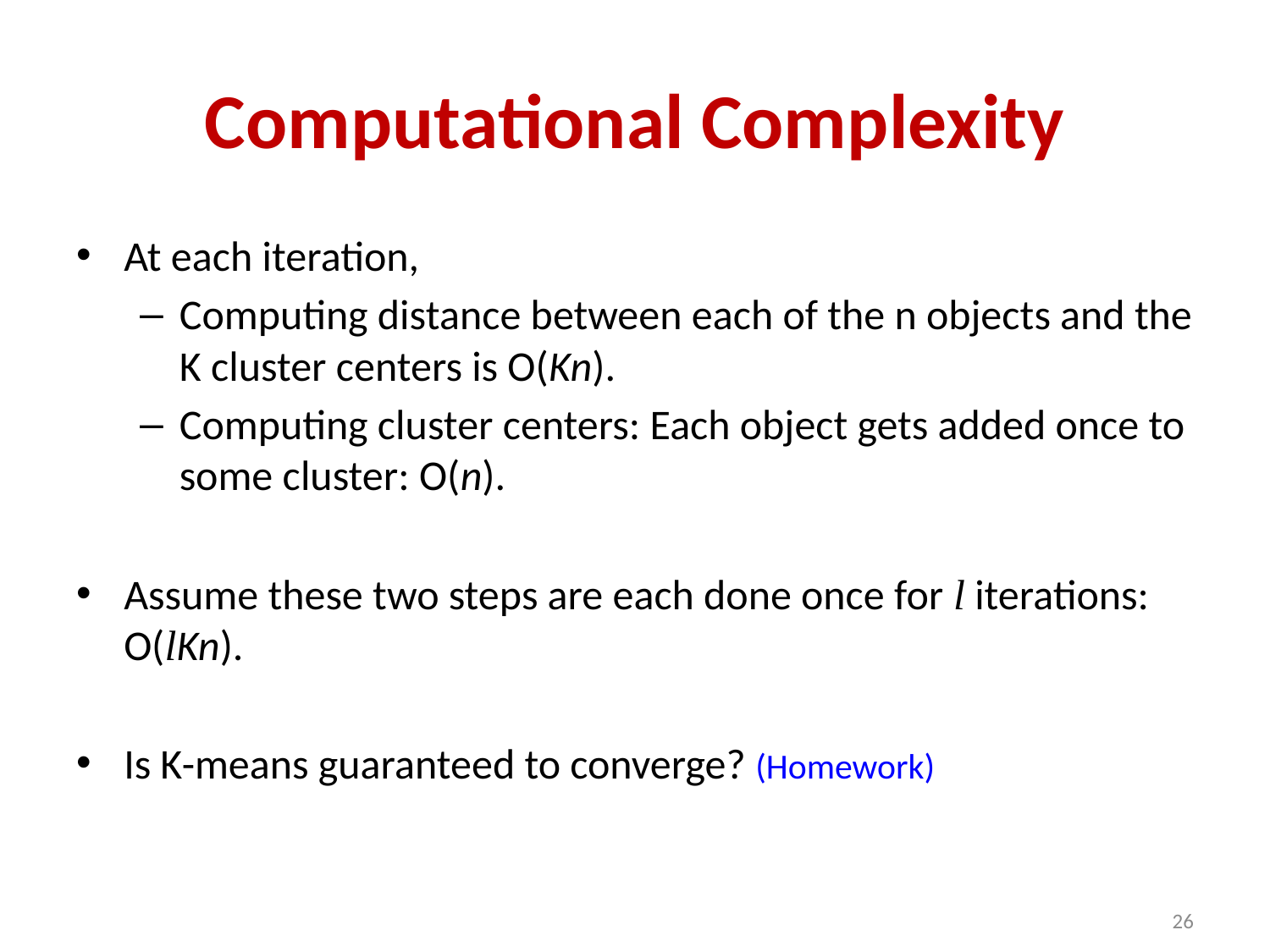

# Computational Complexity
At each iteration,
Computing distance between each of the n objects and the K cluster centers is O(Kn).
Computing cluster centers: Each object gets added once to some cluster: O(n).

Assume these two steps are each done once for l iterations: O(lKn).

Is K-means guaranteed to converge? (Homework)

26